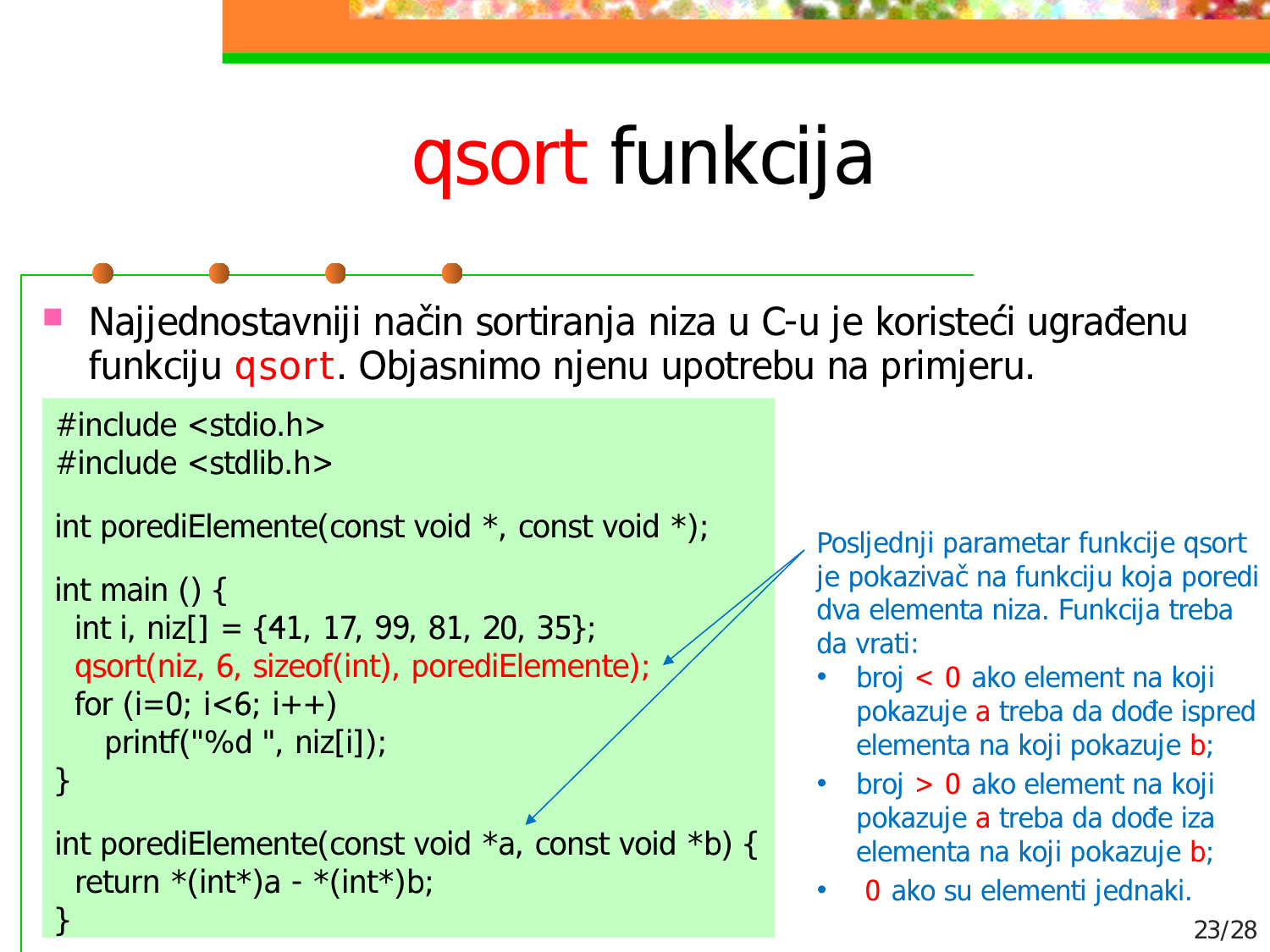

# qsort funkcija
Najjednostavniji način sortiranja niza u C-u je koristeći ugrađenu funkciju qsort. Objasnimo njenu upotrebu na primjeru.

#include <stdio.h>
#include <stdlib.h>

int porediElemente(const void *, const void *);

int main () {
  int i, niz[] = {41, 17, 99, 81, 20, 35};
  qsort(niz, 6, sizeof(int), porediElemente);
  for (i=0; i<6; i++)
     printf("%d ", niz[i]);
}

int porediElemente(const void *a, const void *b) {
  return *(int*)a - *(int*)b;
}
Posljednji parametar funkcije qsort je pokazivač na funkciju koja poredi dva elementa niza. Funkcija treba da vrati:
broj < 0 ako element na koji pokazuje a treba da dođe ispred elementa na koji pokazuje b;
broj > 0 ako element na koji pokazuje a treba da dođe iza elementa na koji pokazuje b;
 0 ako su elementi jednaki.
23/28